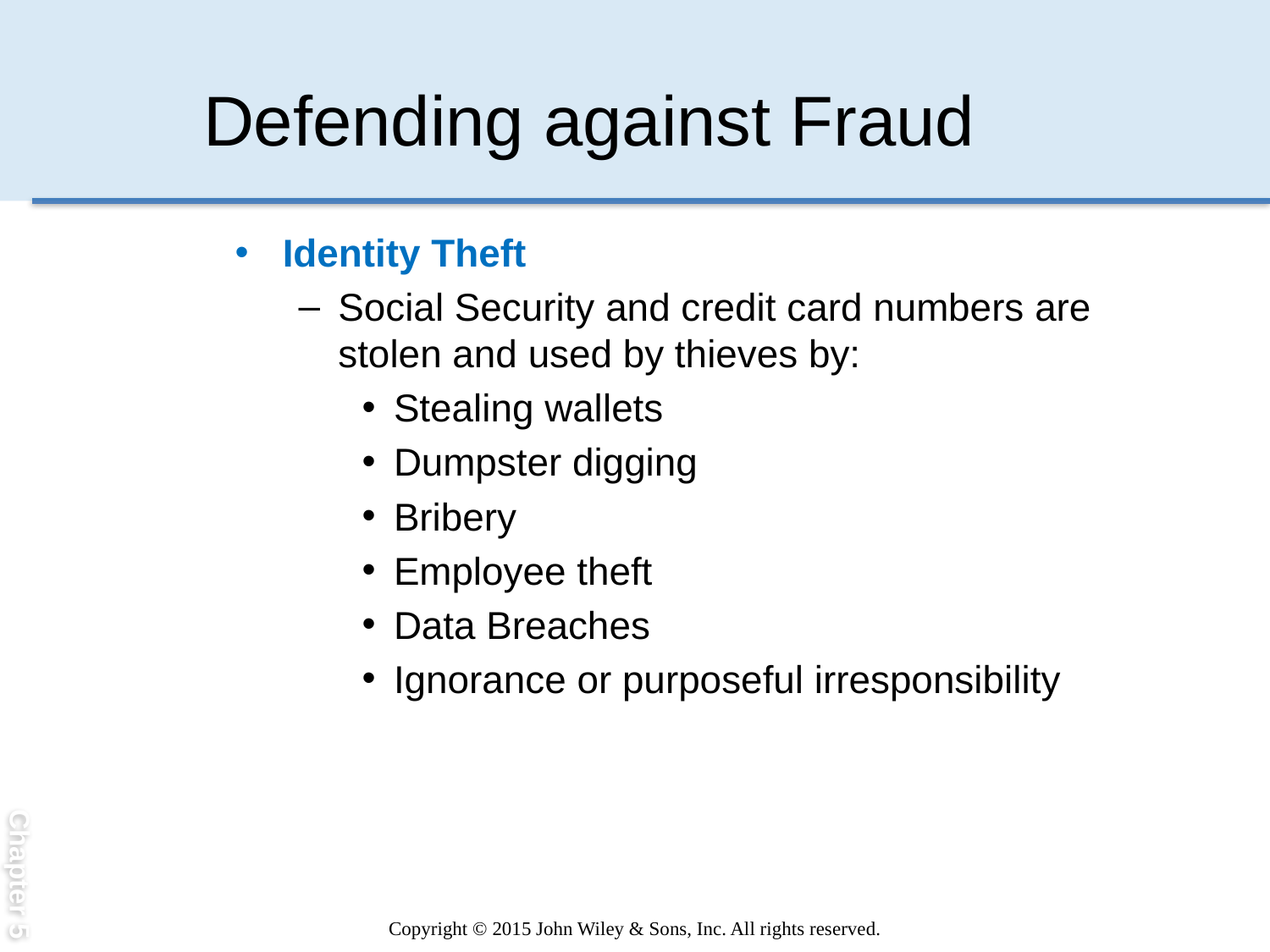

Chapter 5
# Defending against Fraud
Identity Theft
Social Security and credit card numbers are stolen and used by thieves by:
Stealing wallets
Dumpster digging
Bribery
Employee theft
Data Breaches
Ignorance or purposeful irresponsibility